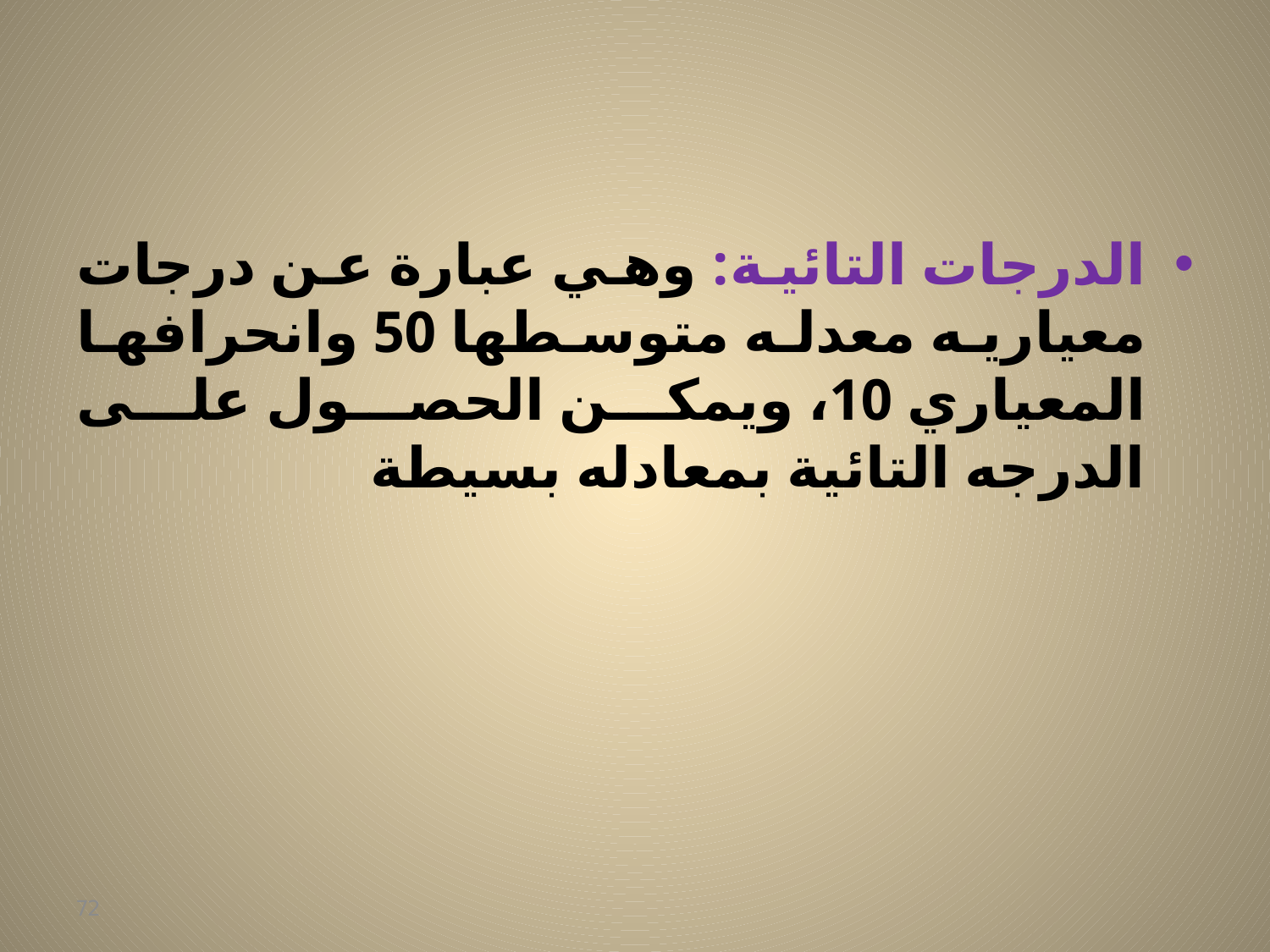

#
الدرجات التائية: وهي عبارة عن درجات معياريه معدله متوسطها 50 وانحرافها المعياري 10، ويمكن الحصول على الدرجه التائية بمعادله بسيطة

72